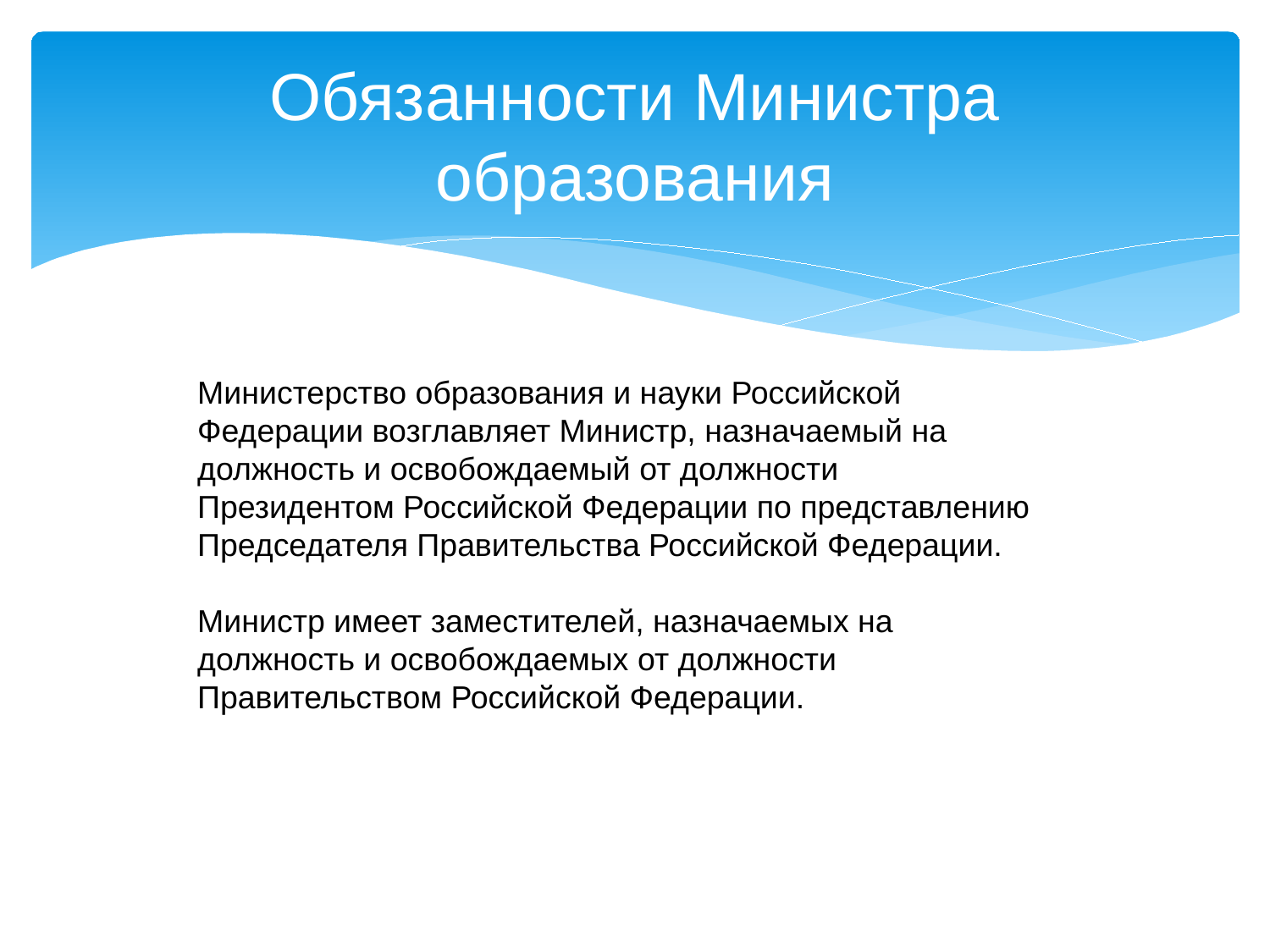

# Обязанности Министра образования
Министерство образования и науки Российской Федерации возглавляет Министр, назначаемый на должность и освобождаемый от должности Президентом Российской Федерации по представлению Председателя Правительства Российской Федерации.

Министр имеет заместителей, назначаемых на должность и освобождаемых от должности Правительством Российской Федерации.